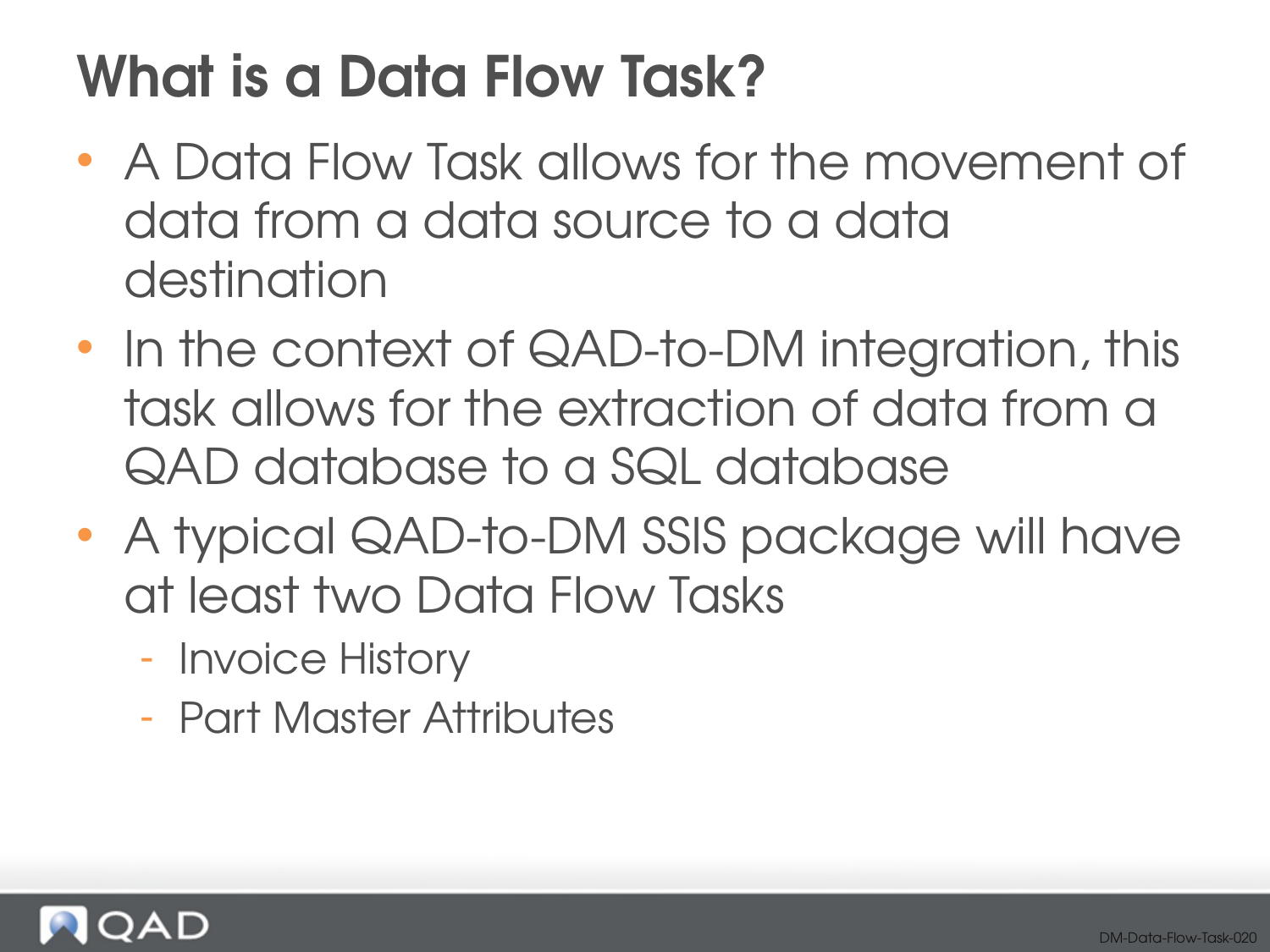

# What is a Data Flow Task?
A Data Flow Task allows for the movement of data from a data source to a data destination
In the context of QAD-to-DM integration, this task allows for the extraction of data from a QAD database to a SQL database
A typical QAD-to-DM SSIS package will have at least two Data Flow Tasks
Invoice History
Part Master Attributes

DM-Data-Flow-Task-020